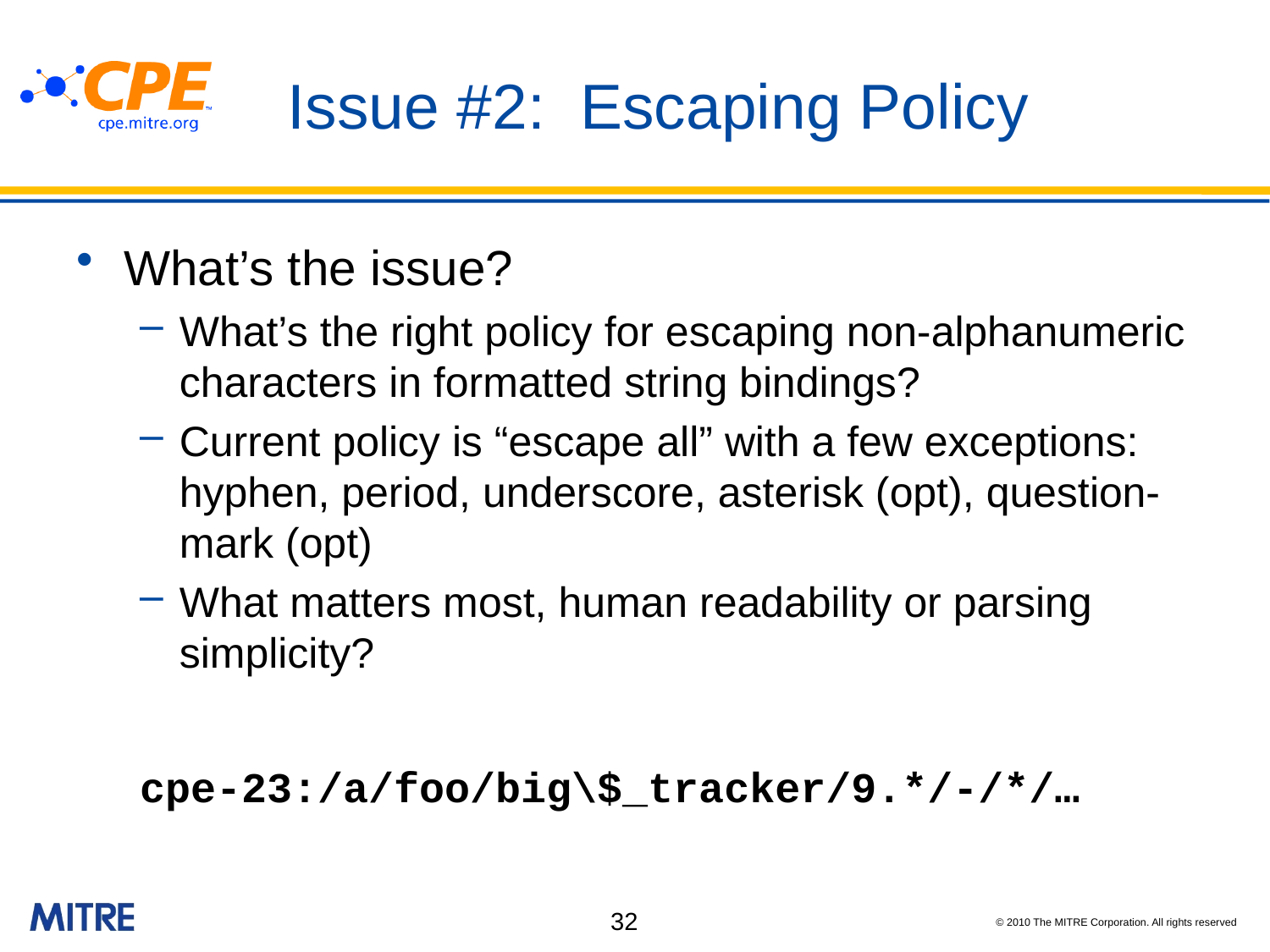

# Issue #2:  Escaping Policy
What’s the issue?
What’s the right policy for escaping non-alphanumeric characters in formatted string bindings?
Current policy is “escape all” with a few exceptions: hyphen, period, underscore, asterisk (opt), question-mark (opt)
What matters most, human readability or parsing simplicity?

cpe-23:/a/foo/big\$_tracker/9.*/-/*/…

32